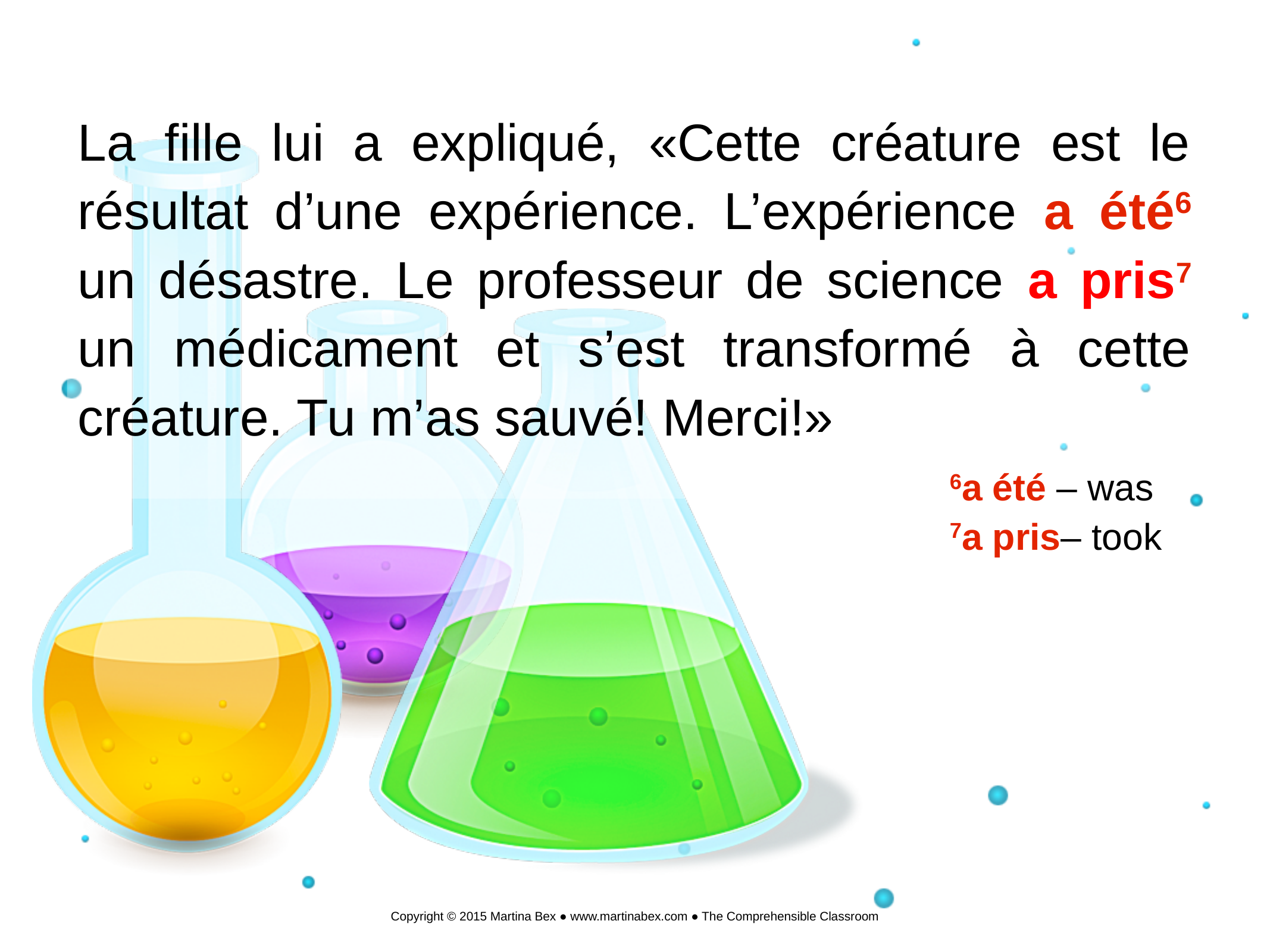

La fille lui a expliqué, «Cette créature est le résultat d’une expérience. L’expérience a été6 un désastre. Le professeur de science a pris7 un médicament et s’est transformé à cette créature. Tu m’as sauvé! Merci!»
6a été – was
7a pris– took
Copyright © 2015 Martina Bex ● www.martinabex.com ● The Comprehensible Classroom